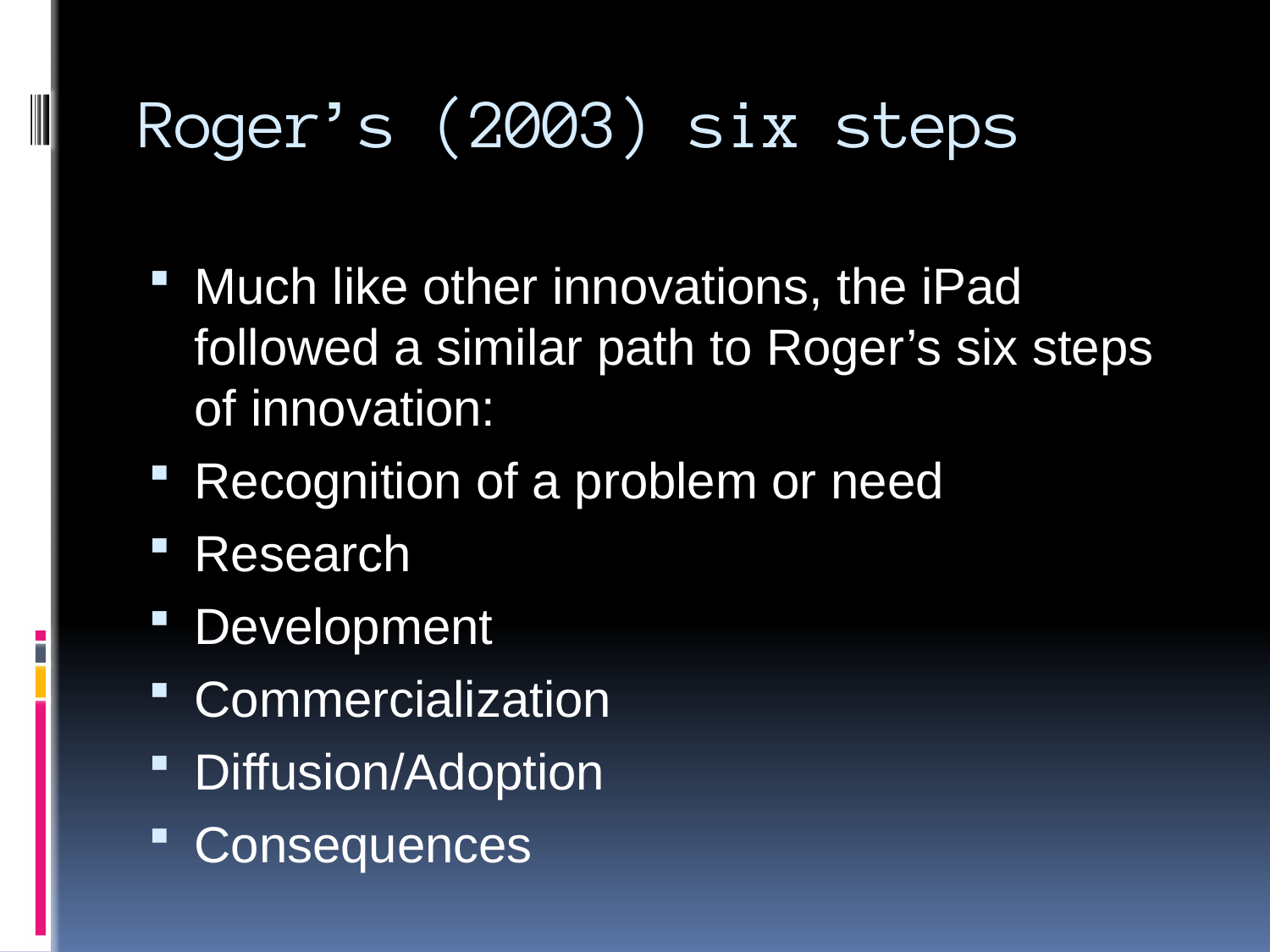

# Roger’s (2003) six steps
Much like other innovations, the iPad followed a similar path to Roger’s six steps of innovation:
Recognition of a problem or need
Research
Development
Commercialization
Diffusion/Adoption
Consequences